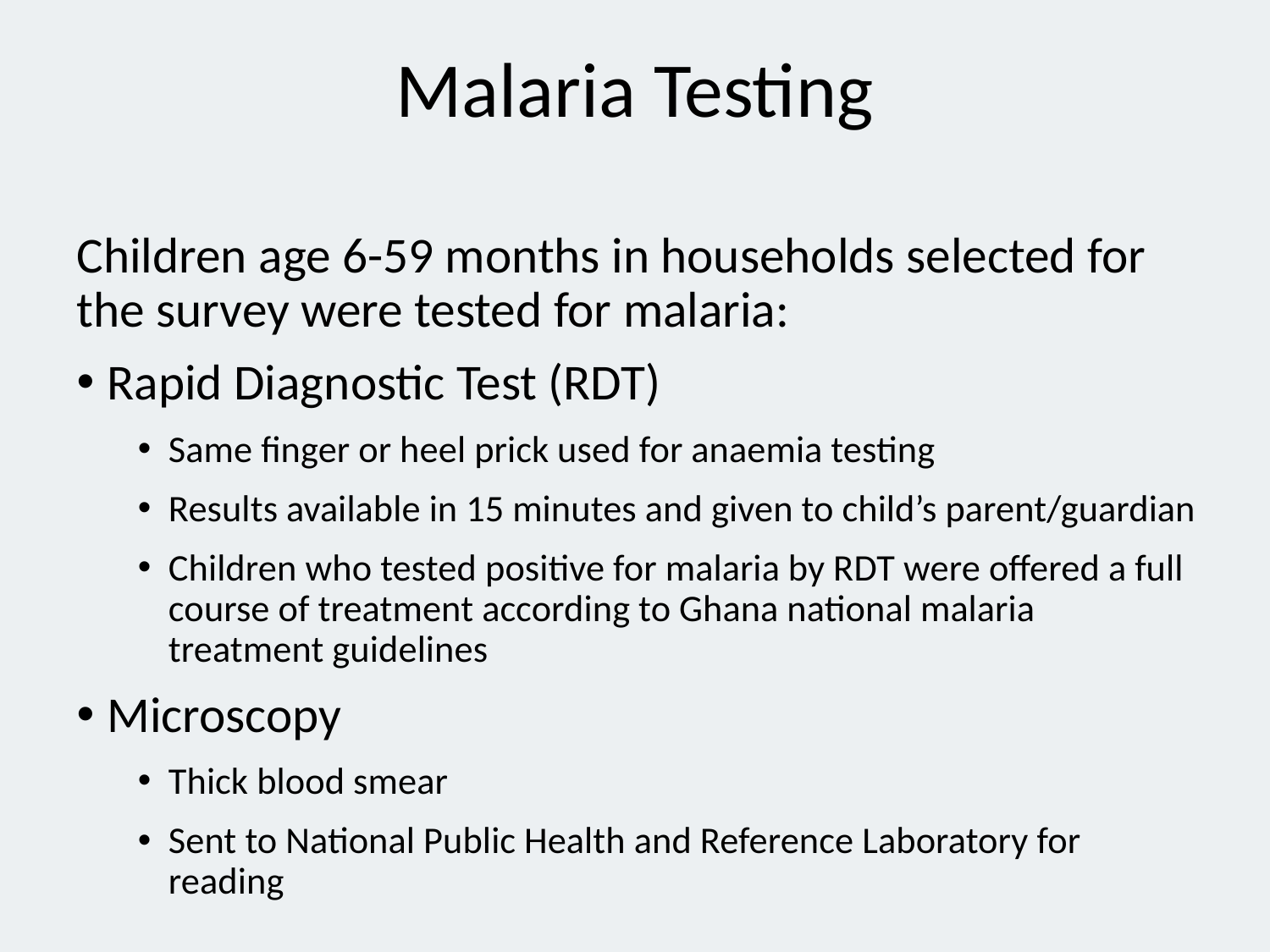

# Malaria Testing
Children age 6-59 months in households selected for the survey were tested for malaria:
Rapid Diagnostic Test (RDT)
Same finger or heel prick used for anaemia testing
Results available in 15 minutes and given to child’s parent/guardian
Children who tested positive for malaria by RDT were offered a full course of treatment according to Ghana national malaria treatment guidelines
Microscopy
Thick blood smear
Sent to National Public Health and Reference Laboratory for reading